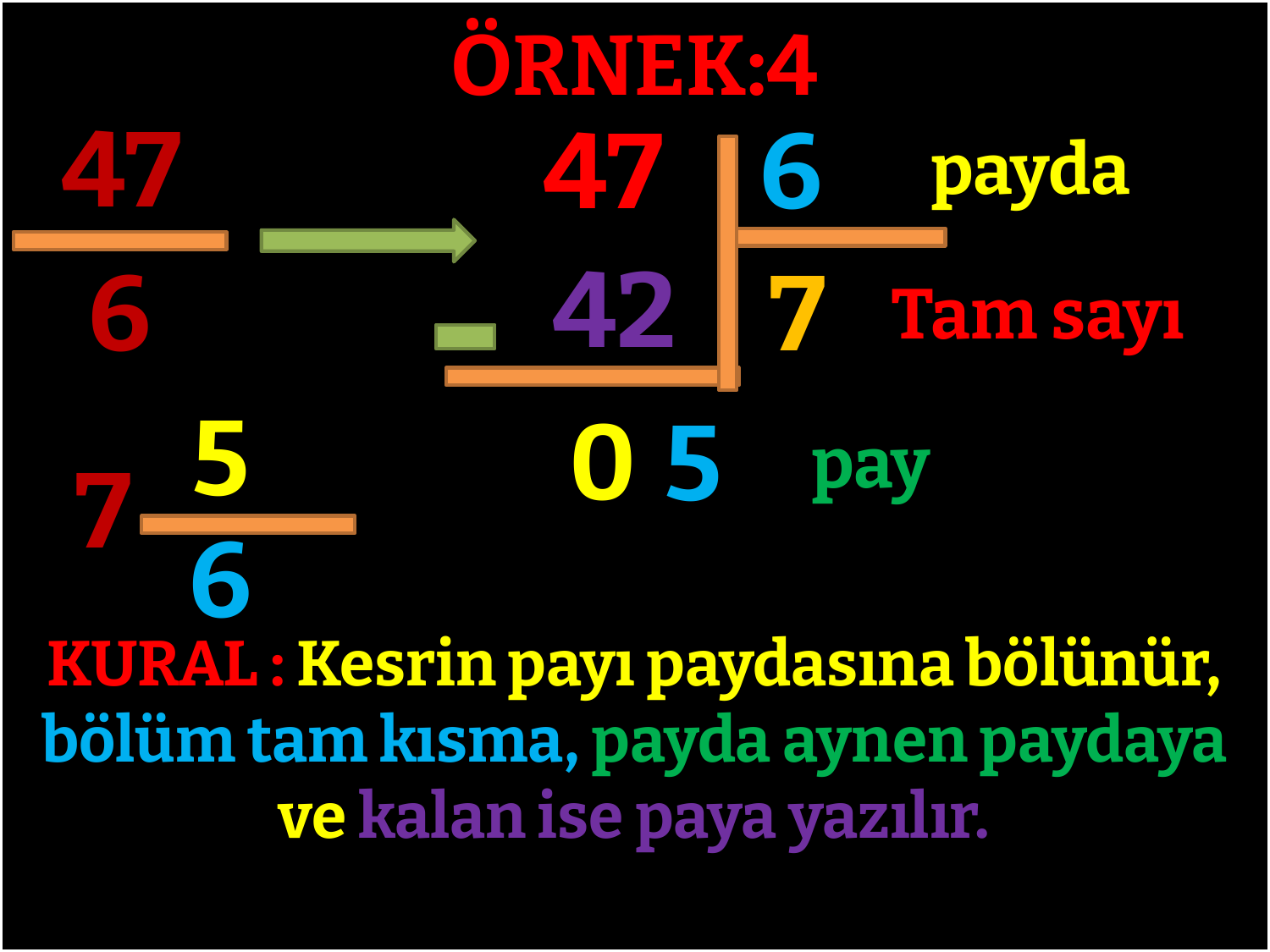

ÖRNEK:4
47
47
6
payda

42
6
7
Tam sayı

#

5
0
5
pay
7

6
KURAL : Kesrin payı paydasına bölünür, bölüm tam kısma, payda aynen paydaya ve kalan ise paya yazılır.